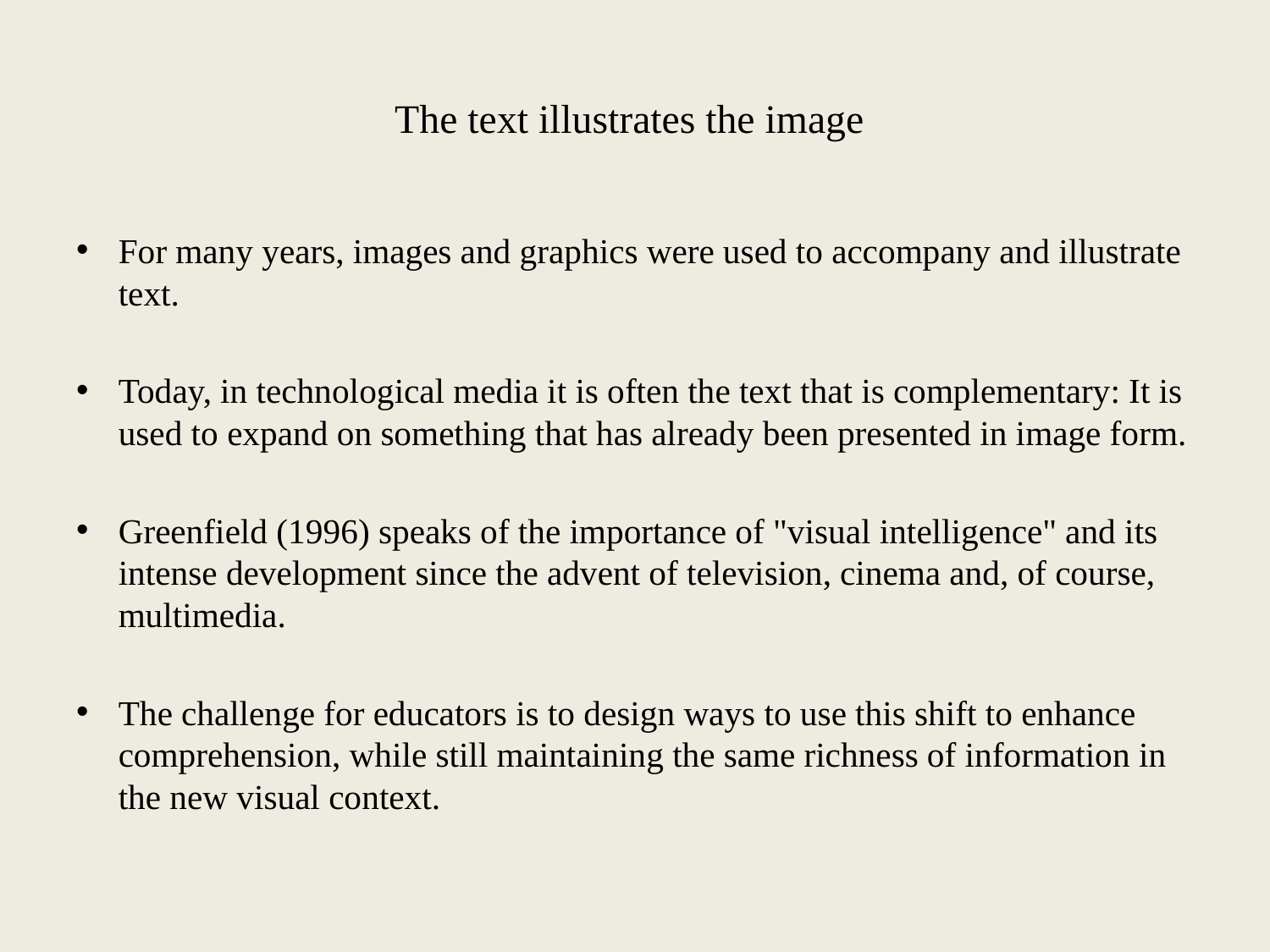

# The text illustrates the image
For many years, images and graphics were used to accompany and illustrate text.

Today, in technological media it is often the text that is complementary: It is used to expand on something that has already been presented in image form.

Greenfield (1996) speaks of the importance of "visual intelligence" and its intense development since the advent of television, cinema and, of course, multimedia.

The challenge for educators is to design ways to use this shift to enhance comprehension, while still maintaining the same richness of information in the new visual context.